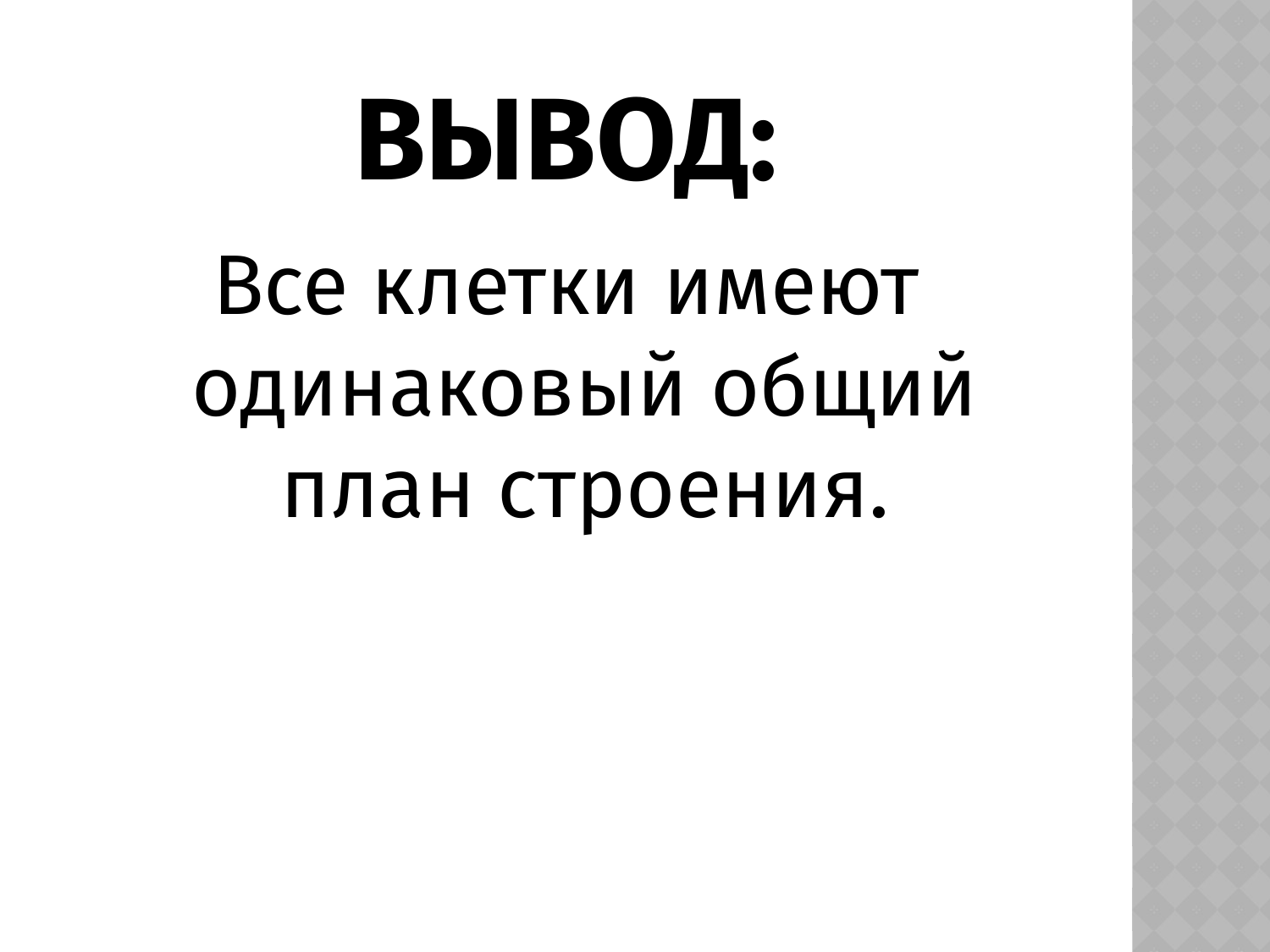

# Вывод:
Все клетки имеют одинаковый общий план строения.